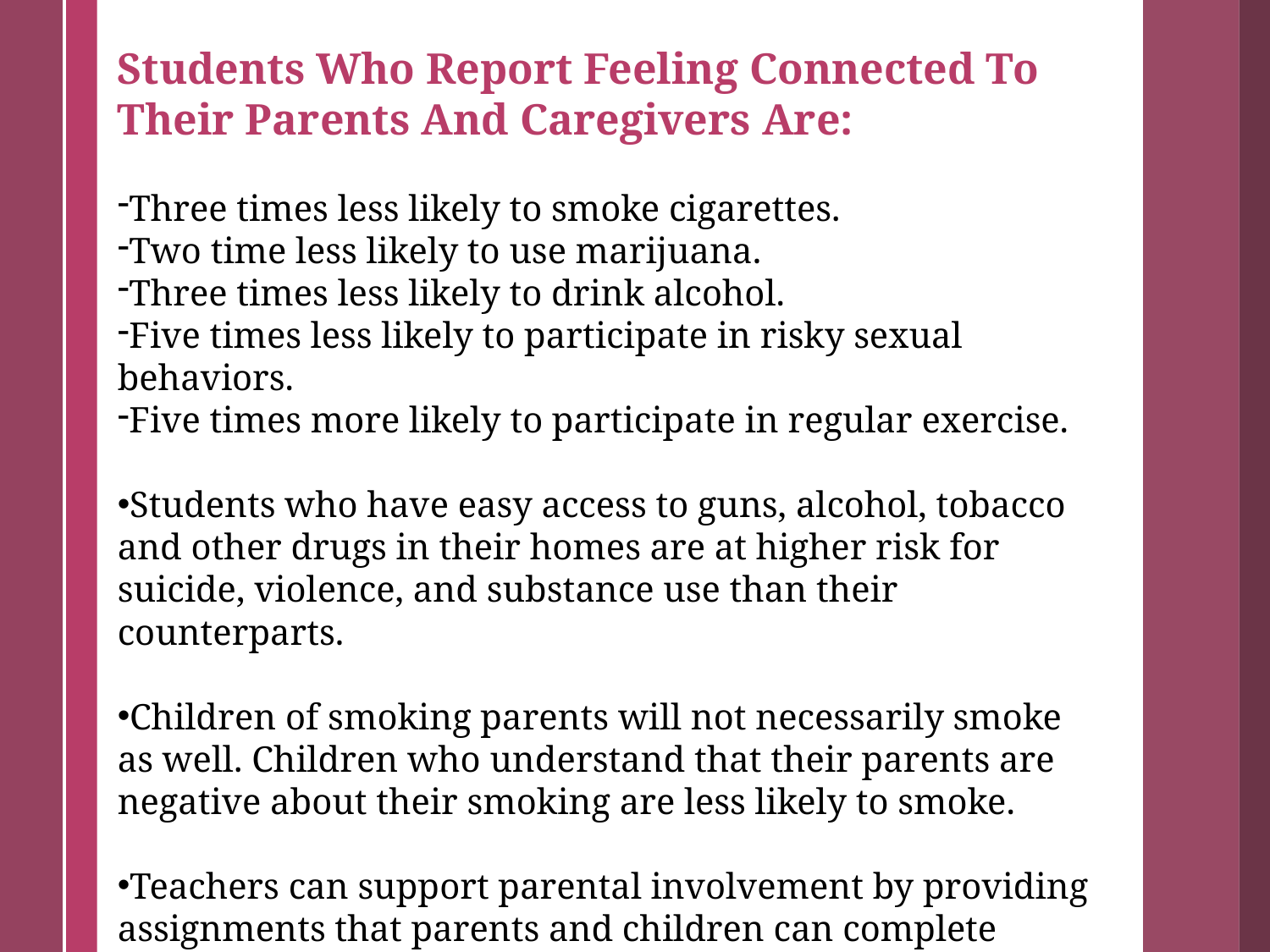

Students Who Report Feeling Connected To Their Parents And Caregivers Are:

Three times less likely to smoke cigarettes.
Two time less likely to use marijuana.
Three times less likely to drink alcohol.
Five times less likely to participate in risky sexual behaviors.
Five times more likely to participate in regular exercise.

Students who have easy access to guns, alcohol, tobacco and other drugs in their homes are at higher risk for suicide, violence, and substance use than their counterparts.

Children of smoking parents will not necessarily smoke as well. Children who understand that their parents are negative about their smoking are less likely to smoke.

Teachers can support parental involvement by providing assignments that parents and children can complete together at home.